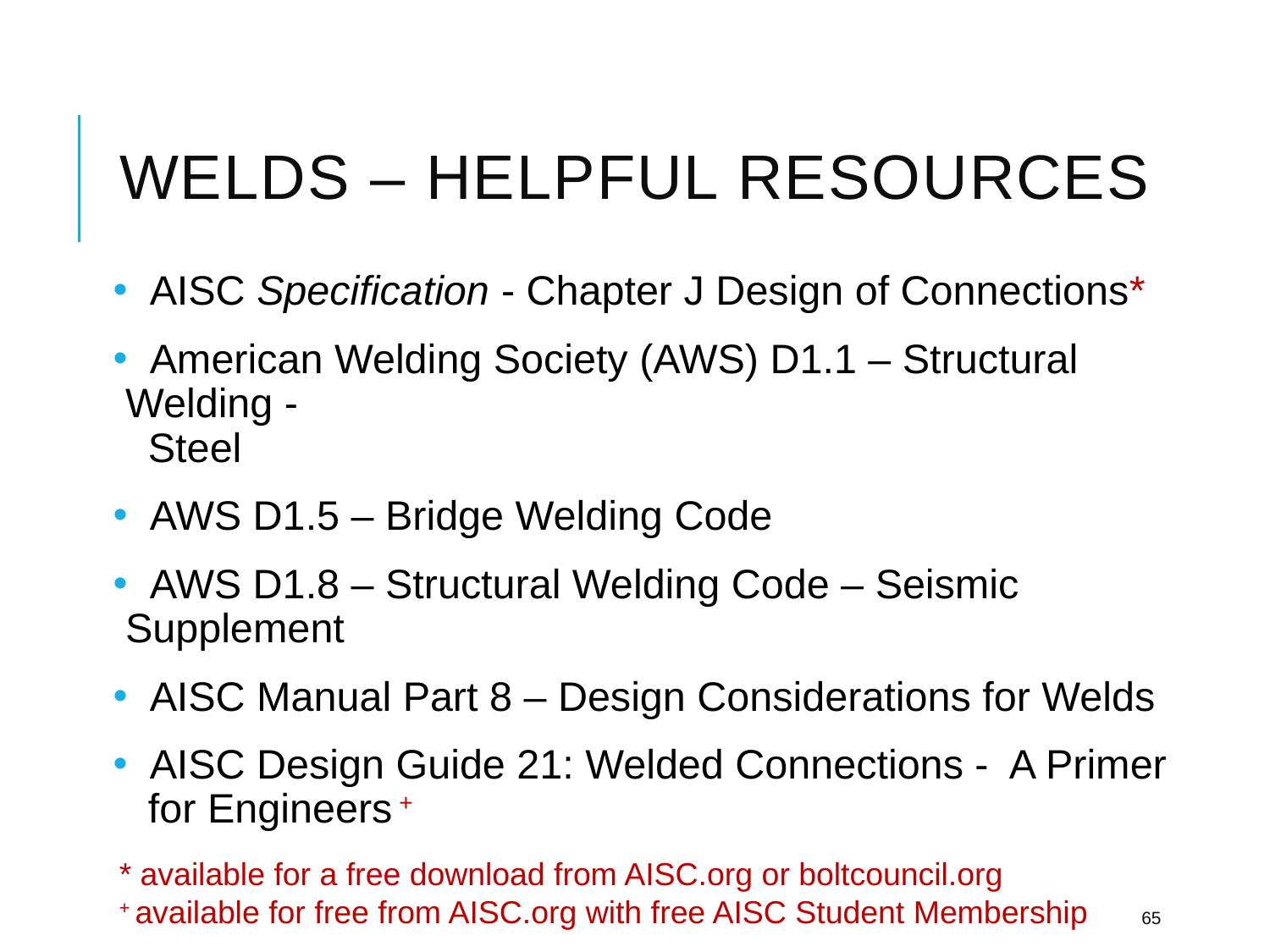

# Welds – helpful resources
  AISC Specification - Chapter J Design of Connections*
  American Welding Society (AWS) D1.1 – Structural Welding -
  Steel
  AWS D1.5 – Bridge Welding Code
  AWS D1.8 – Structural Welding Code – Seismic Supplement
  AISC Manual Part 8 – Design Considerations for Welds
  AISC Design Guide 21: Welded Connections -  A Primer
  for Engineers +

* available for a free download from AISC.org or boltcouncil.org
+ available for free from AISC.org with free AISC Student Membership
65